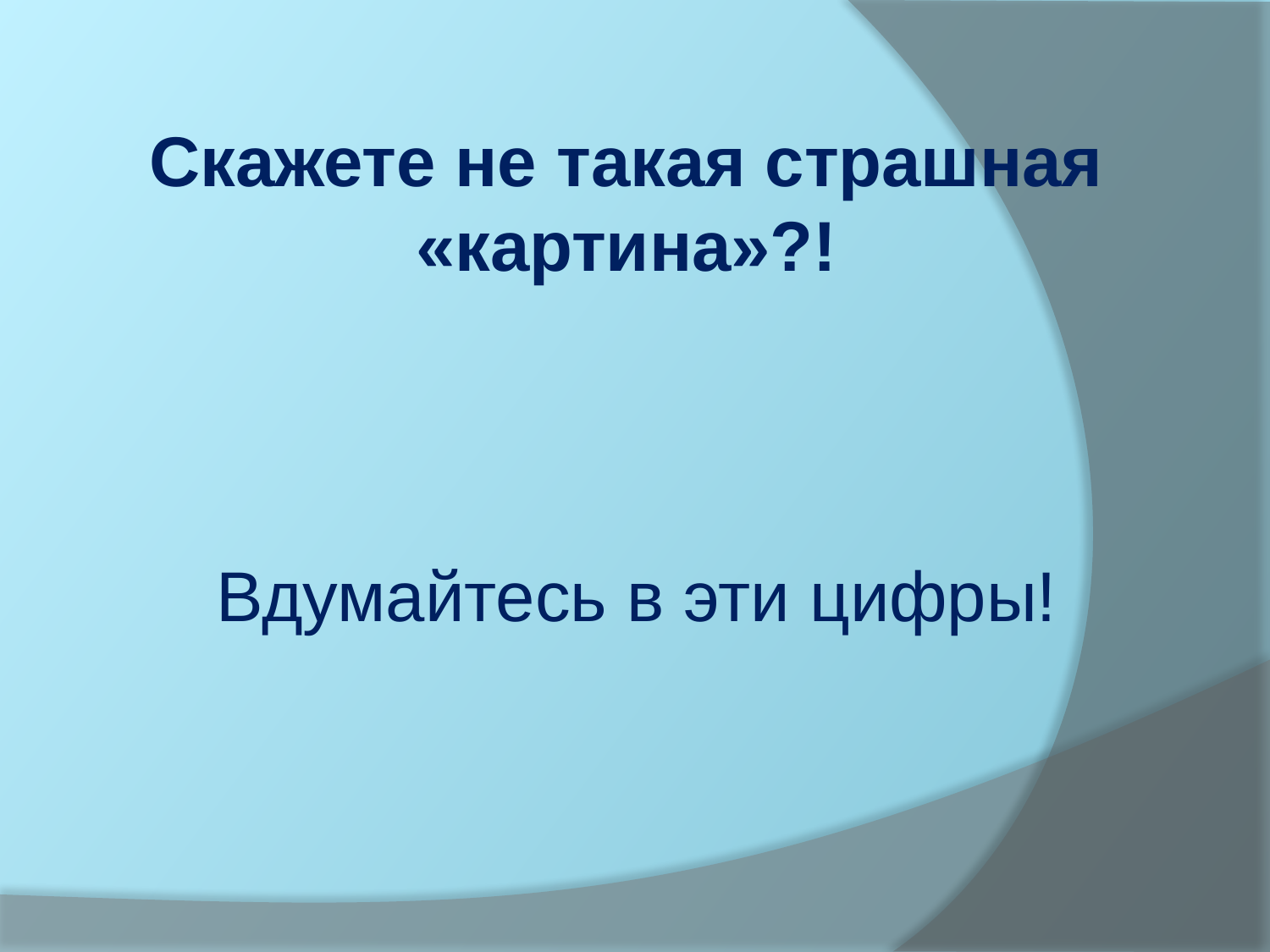

Скажете не такая страшная «картина»?!
Вдумайтесь в эти цифры!